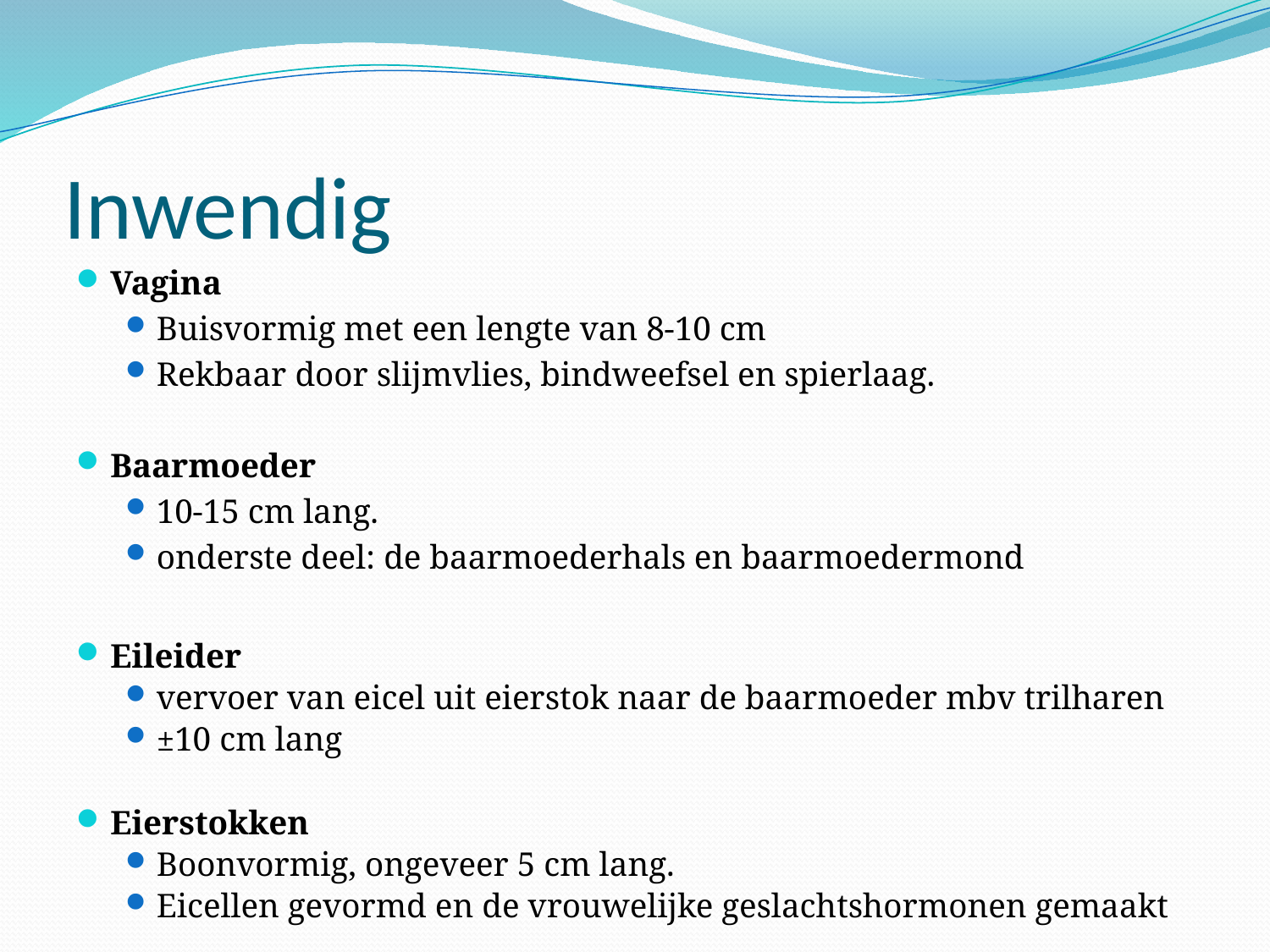

# Inwendig
Vagina
Buisvormig met een lengte van 8-10 cm
Rekbaar door slijmvlies, bindweefsel en spierlaag.

Baarmoeder
10-15 cm lang.
onderste deel: de baarmoederhals en baarmoedermond

Eileider
vervoer van eicel uit eierstok naar de baarmoeder mbv trilharen
±10 cm lang

Eierstokken
Boonvormig, ongeveer 5 cm lang.
Eicellen gevormd en de vrouwelijke geslachtshormonen gemaakt